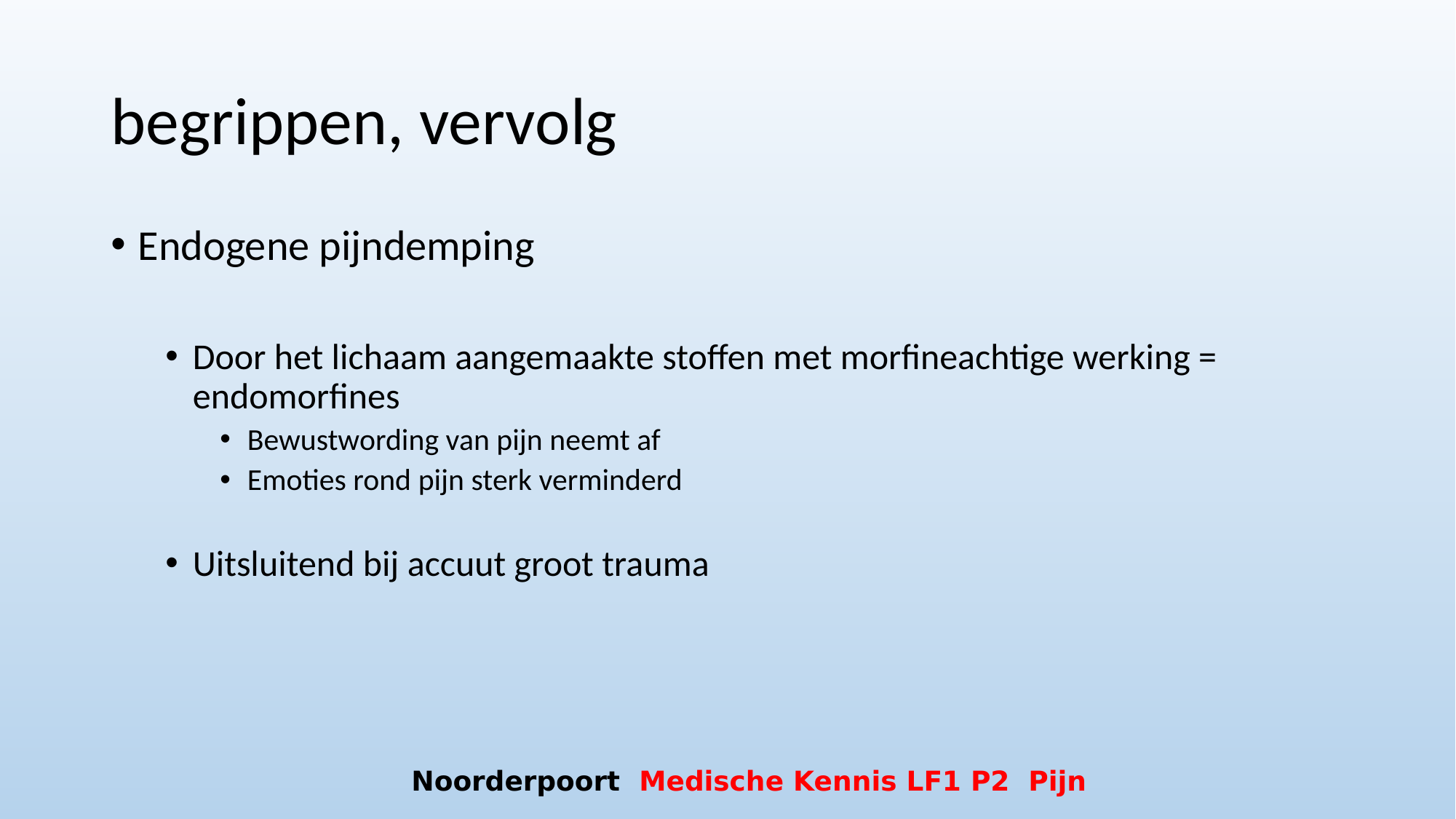

# begrippen, vervolg
Endogene pijndemping

Door het lichaam aangemaakte stoffen met morfineachtige werking = endomorfines
Bewustwording van pijn neemt af
Emoties rond pijn sterk verminderd

Uitsluitend bij accuut groot trauma

Noorderpoort  Medische Kennis LF1 P2  Pijn